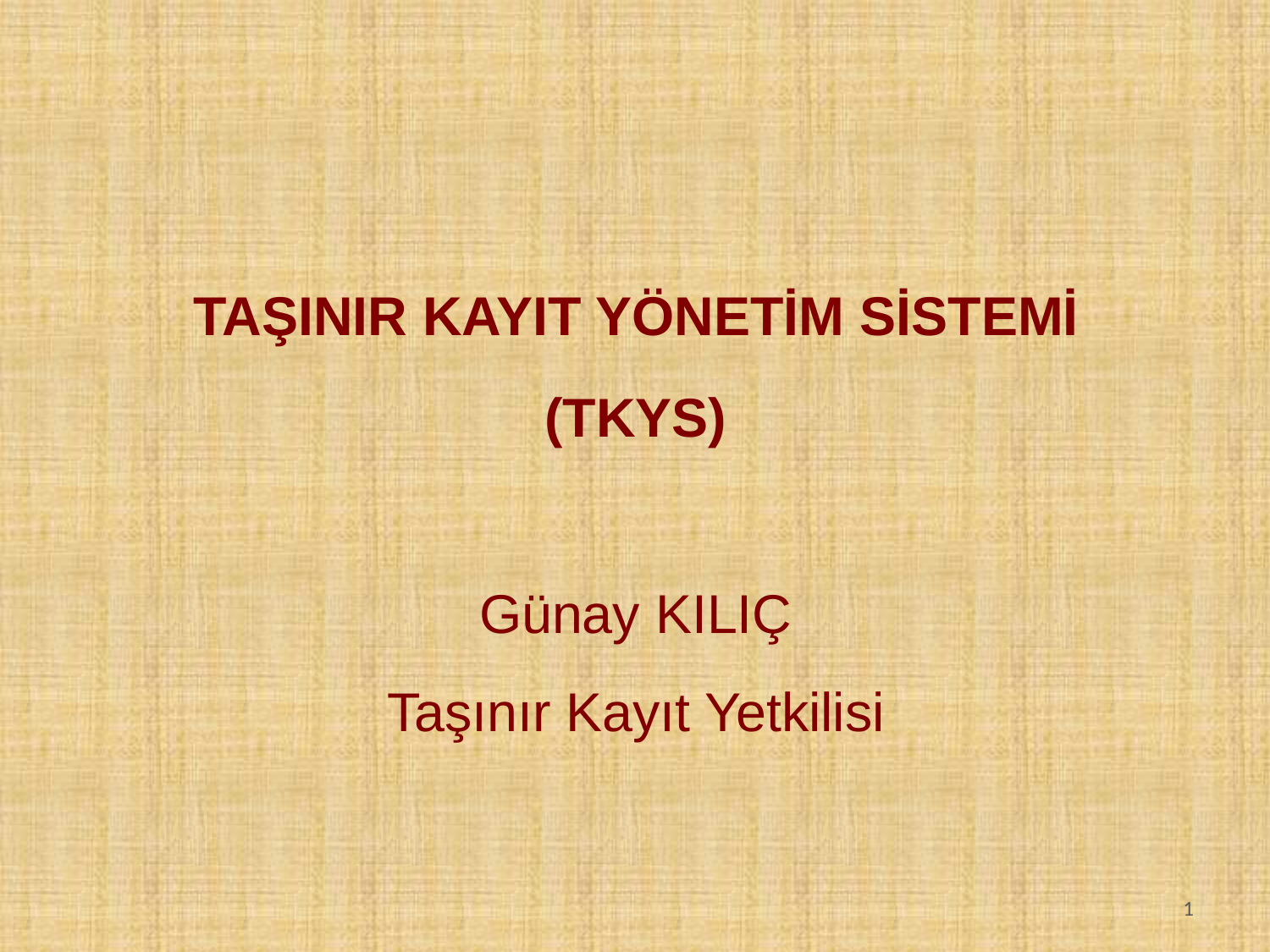

# TAŞINIR KAYIT YÖNETİM SİSTEMİ (TKYS) Günay KILIÇ Taşınır Kayıt Yetkilisi
1